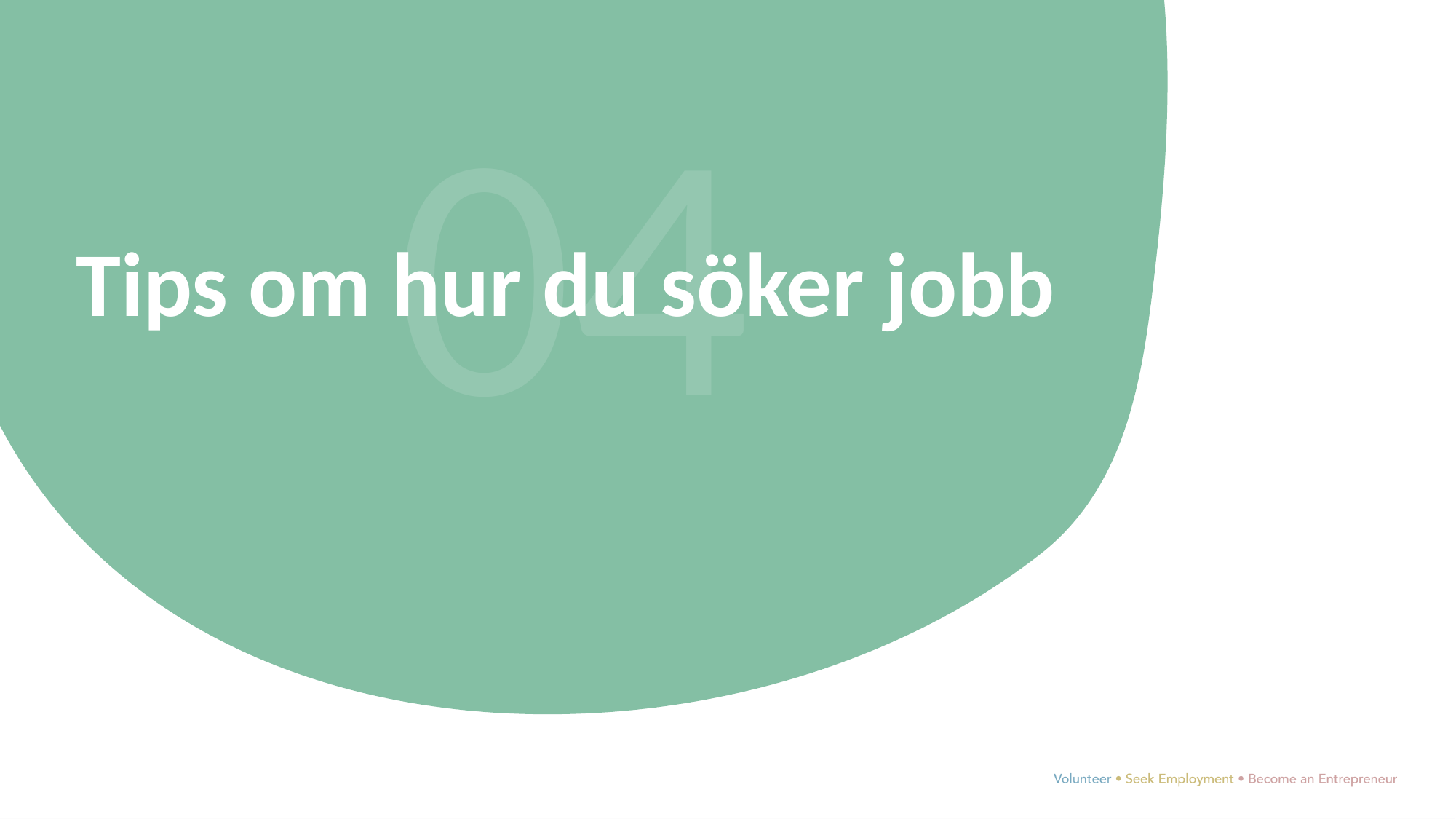

04
Tips om hur du söker jobb